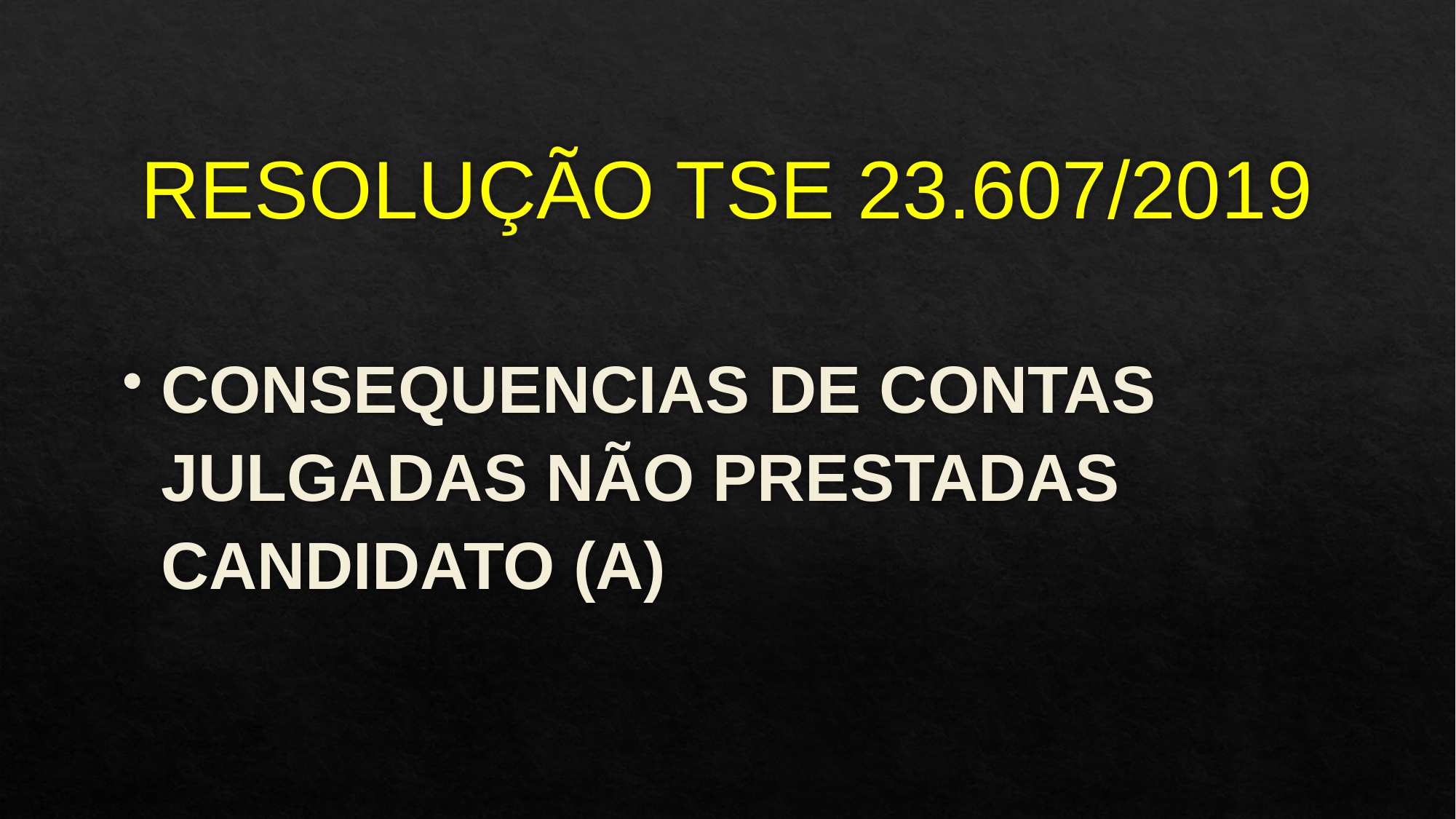

# RESOLUÇÃO TSE 23.607/2019
CONSEQUENCIAS DE CONTAS JULGADAS NÃO PRESTADAS CANDIDATO (A)